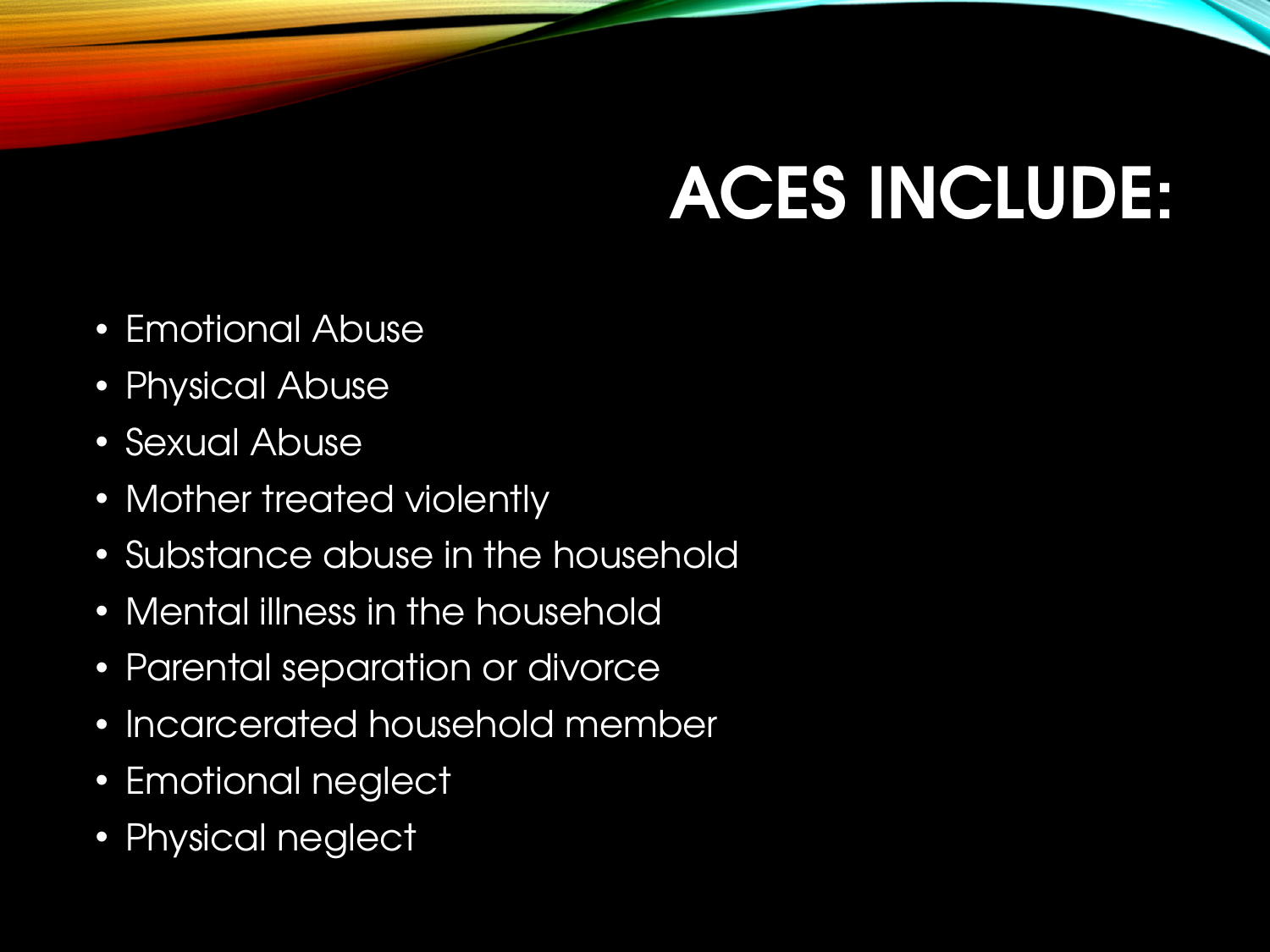

# ACEs Include:
Emotional Abuse
Physical Abuse
Sexual Abuse
Mother treated violently
Substance abuse in the household
Mental illness in the household
Parental separation or divorce
Incarcerated household member
Emotional neglect
Physical neglect